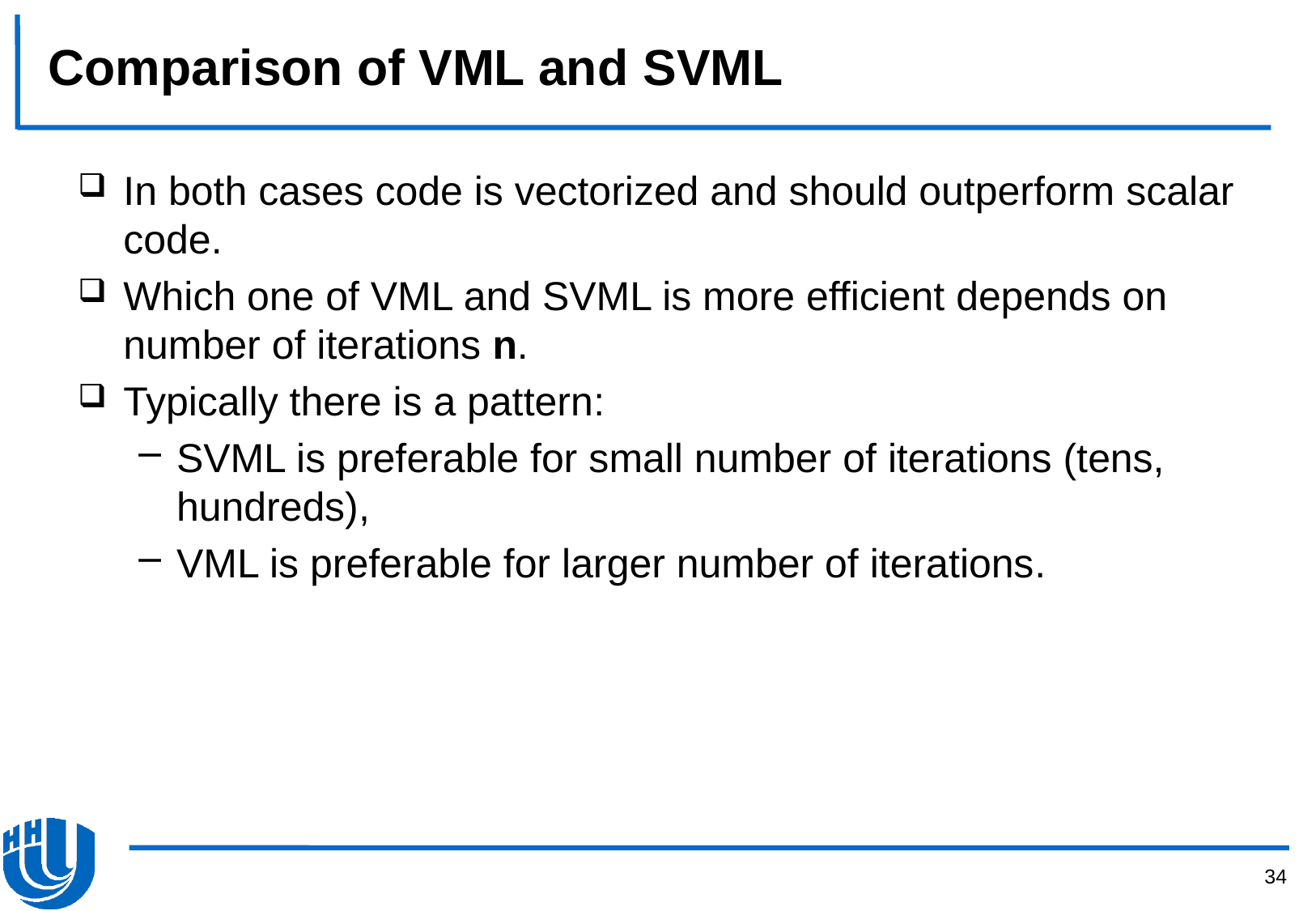

# Comparison of VML and SVML
In both cases code is vectorized and should outperform scalar code.
Which one of VML and SVML is more efficient depends on number of iterations n.
Typically there is a pattern:
SVML is preferable for small number of iterations (tens, hundreds),
VML is preferable for larger number of iterations.